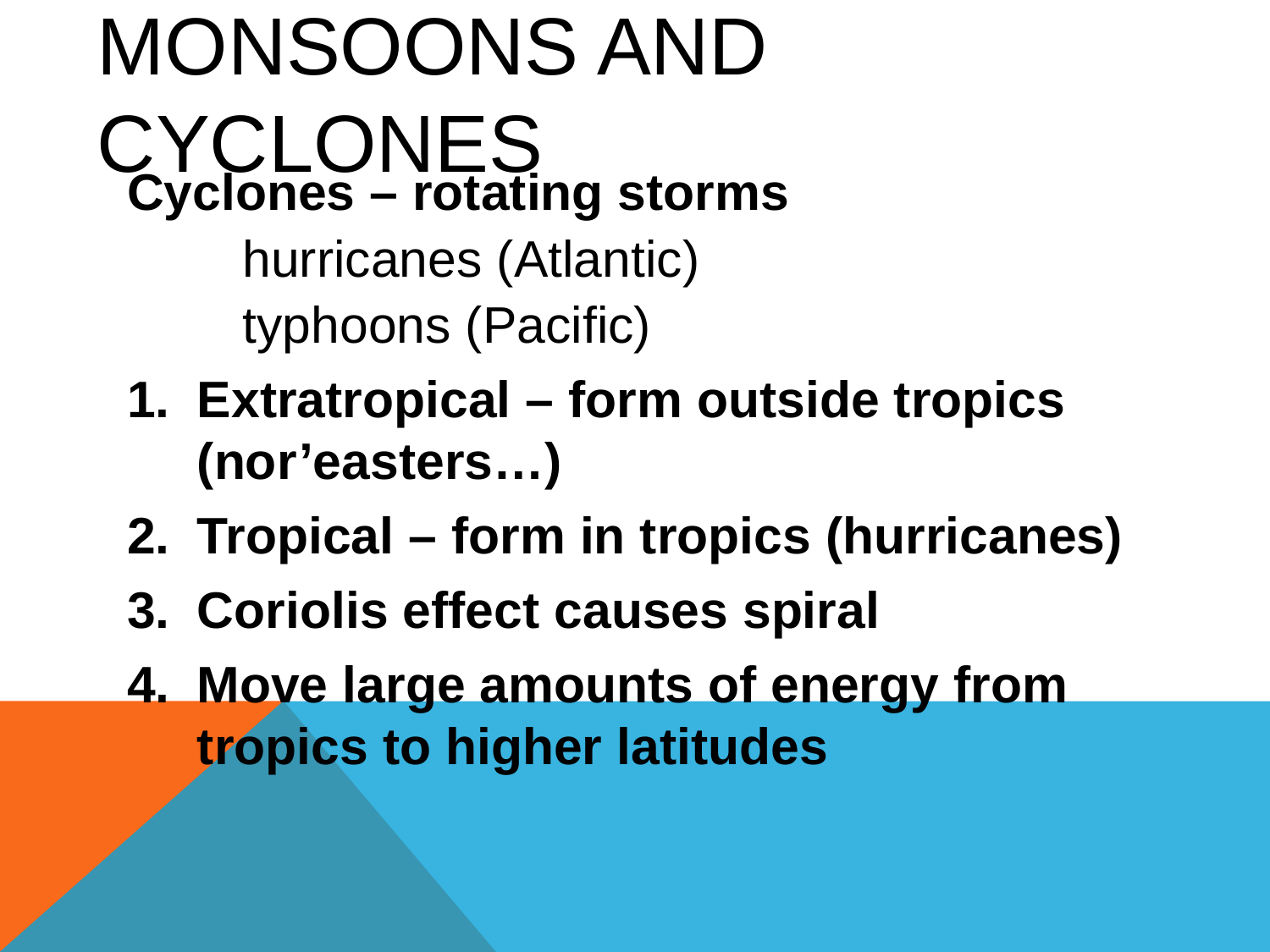

# Monsoons and cyclones
Cyclones – rotating storms
	hurricanes (Atlantic)
	typhoons (Pacific)
Extratropical – form outside tropics (nor’easters…)
Tropical – form in tropics (hurricanes)
Coriolis effect causes spiral
Move large amounts of energy from tropics to higher latitudes